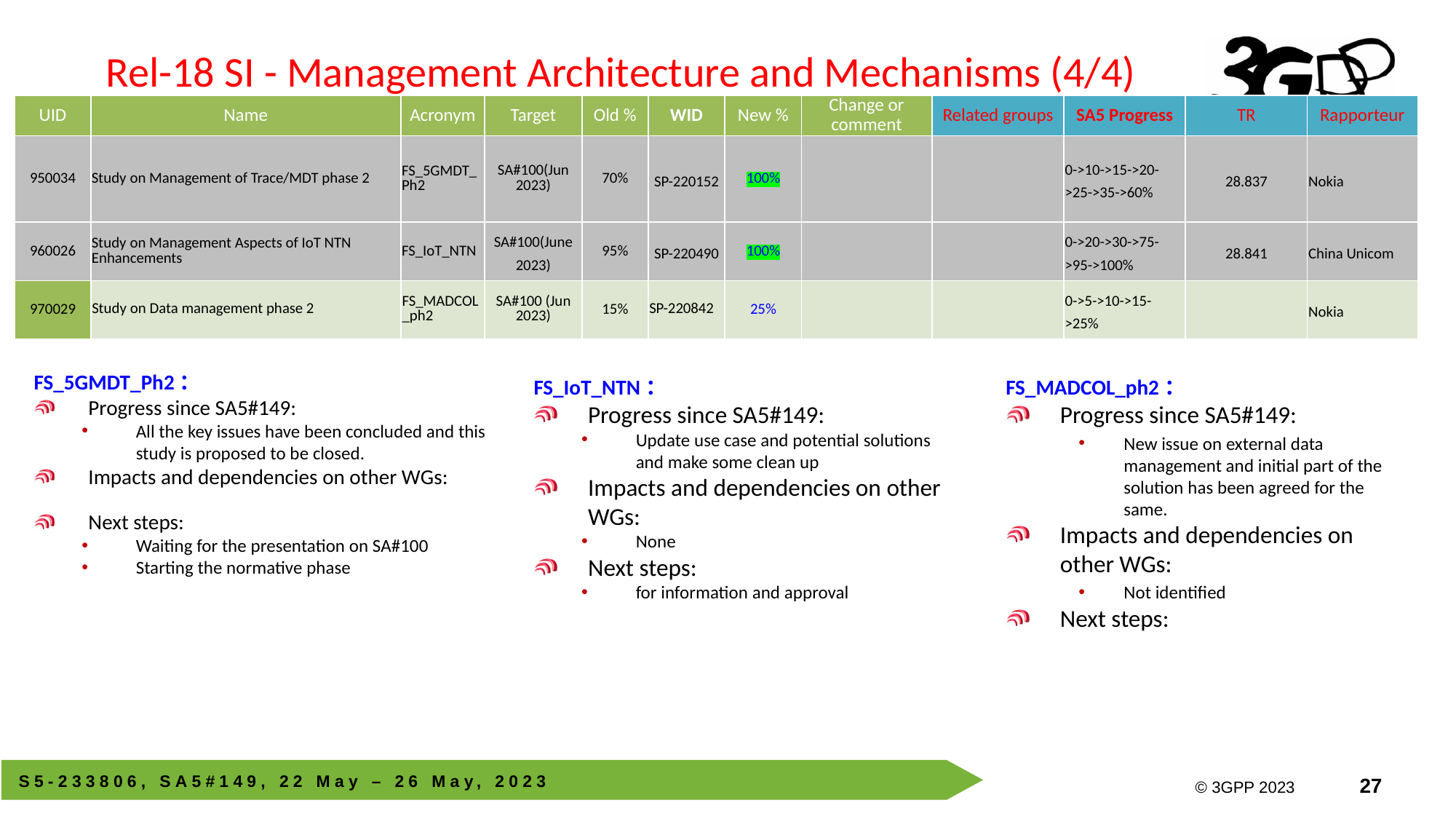

# Rel-18 SI - Management Architecture and Mechanisms (4/4)
| UID | Name | Acronym | Target | Old % | WID | New % | Change or comment | Related groups | SA5 Progress | TR | Rapporteur |
| --- | --- | --- | --- | --- | --- | --- | --- | --- | --- | --- | --- |
| 950034 | Study on Management of Trace/MDT phase 2 | FS\_5GMDT\_Ph2 | SA#100(Jun 2023) | 70% | SP-220152 | 100% |  |  | 0->10->15->20->25->35->60% | 28.837 | Nokia |
| 960026 | Study on Management Aspects of IoT NTN Enhancements | FS\_IoT\_NTN | SA#100(June 2023) | 95% | SP-220490 | 100% |  |  | 0->20->30->75->95->100% | 28.841 | China Unicom |
| 970029 | Study on Data management phase 2 | FS\_MADCOL\_ph2 | SA#100 (Jun 2023) | 15% | SP-220842 | 25% |  |  | 0->5->10->15->25% |  | Nokia |
FS_5GMDT_Ph2：
Progress since SA5#149:
All the key issues have been concluded and this study is proposed to be closed.
Impacts and dependencies on other WGs:

Next steps:
Waiting for the presentation on SA#100
Starting the normative phase

FS_IoT_NTN：
Progress since SA5#149:
Update use case and potential solutions and make some clean up
Impacts and dependencies on other WGs:
None
Next steps:
for information and approval
FS_MADCOL_ph2：
Progress since SA5#149:
New issue on external data management and initial part of the solution has been agreed for the same.
Impacts and dependencies on other WGs:
Not identified
Next steps: